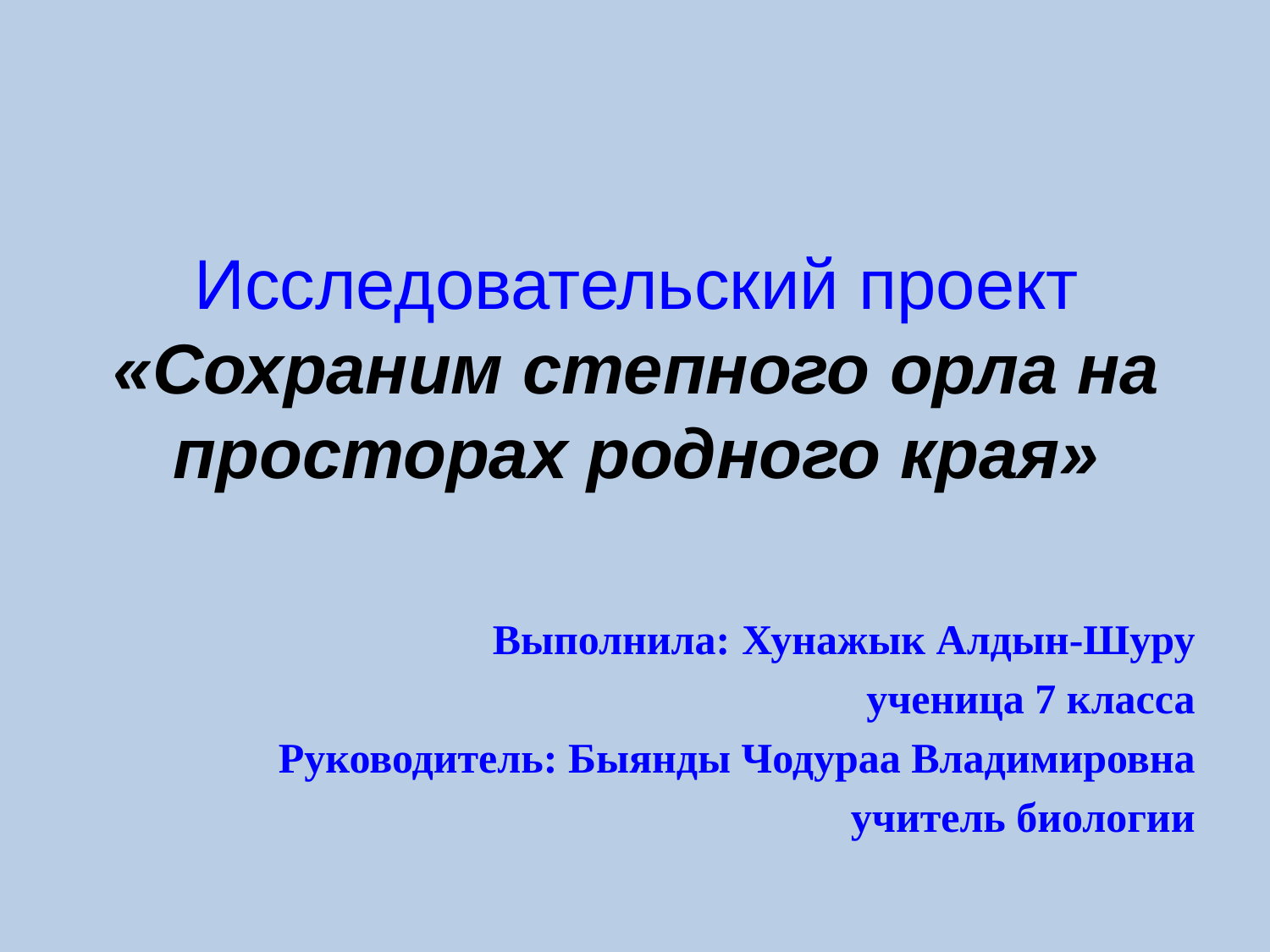

# Исследовательский проект «Сохраним степного орла на просторах родного края»
Выполнила: Хунажык Алдын-Шуру
ученица 7 класса
Руководитель: Быянды Чодураа Владимировна
учитель биологии